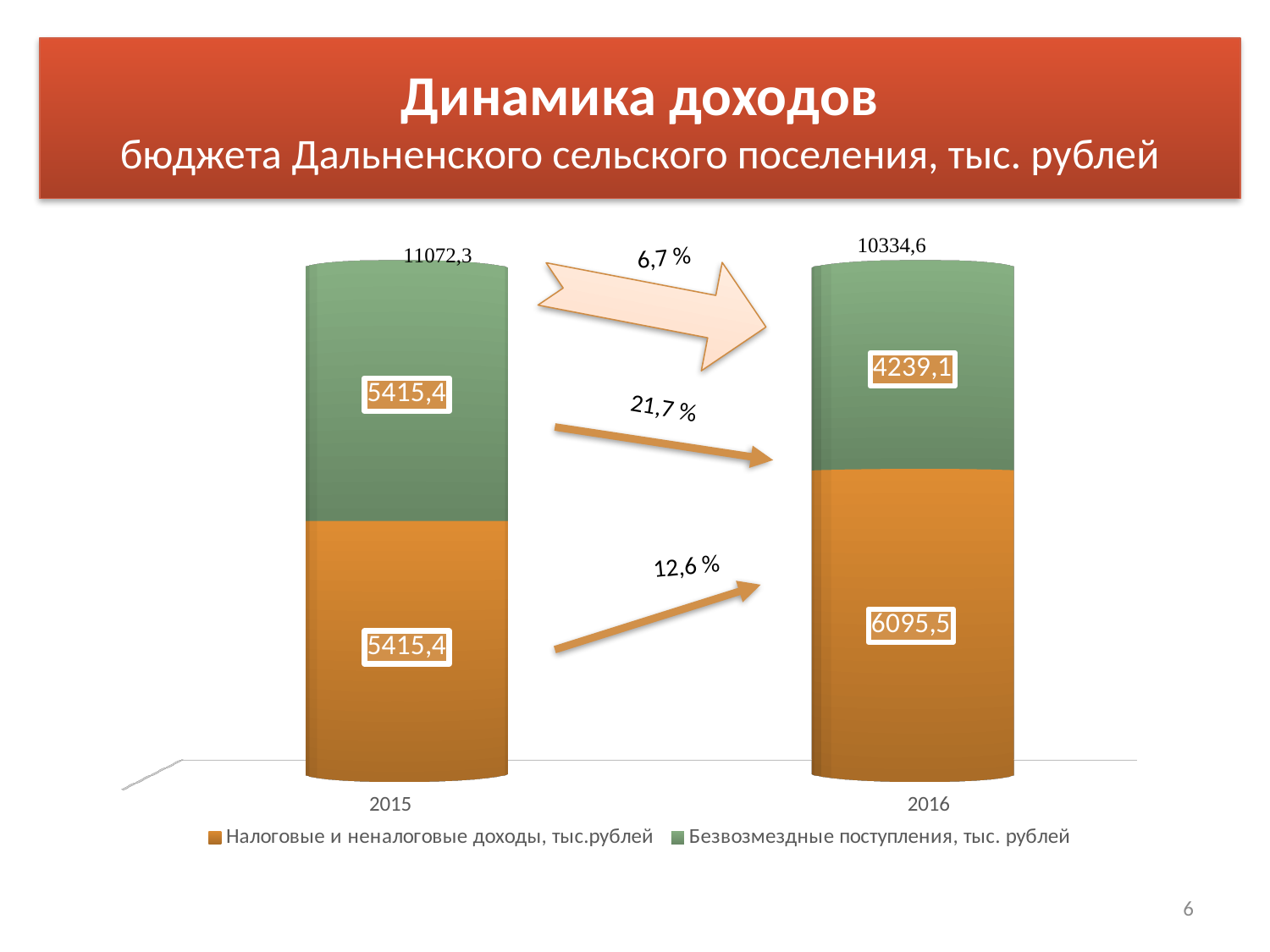

# Динамика доходов бюджета Дальненского сельского поселения, тыс. рублей

[unsupported chart]

6,7 %

21,7 %
12,6 %
6